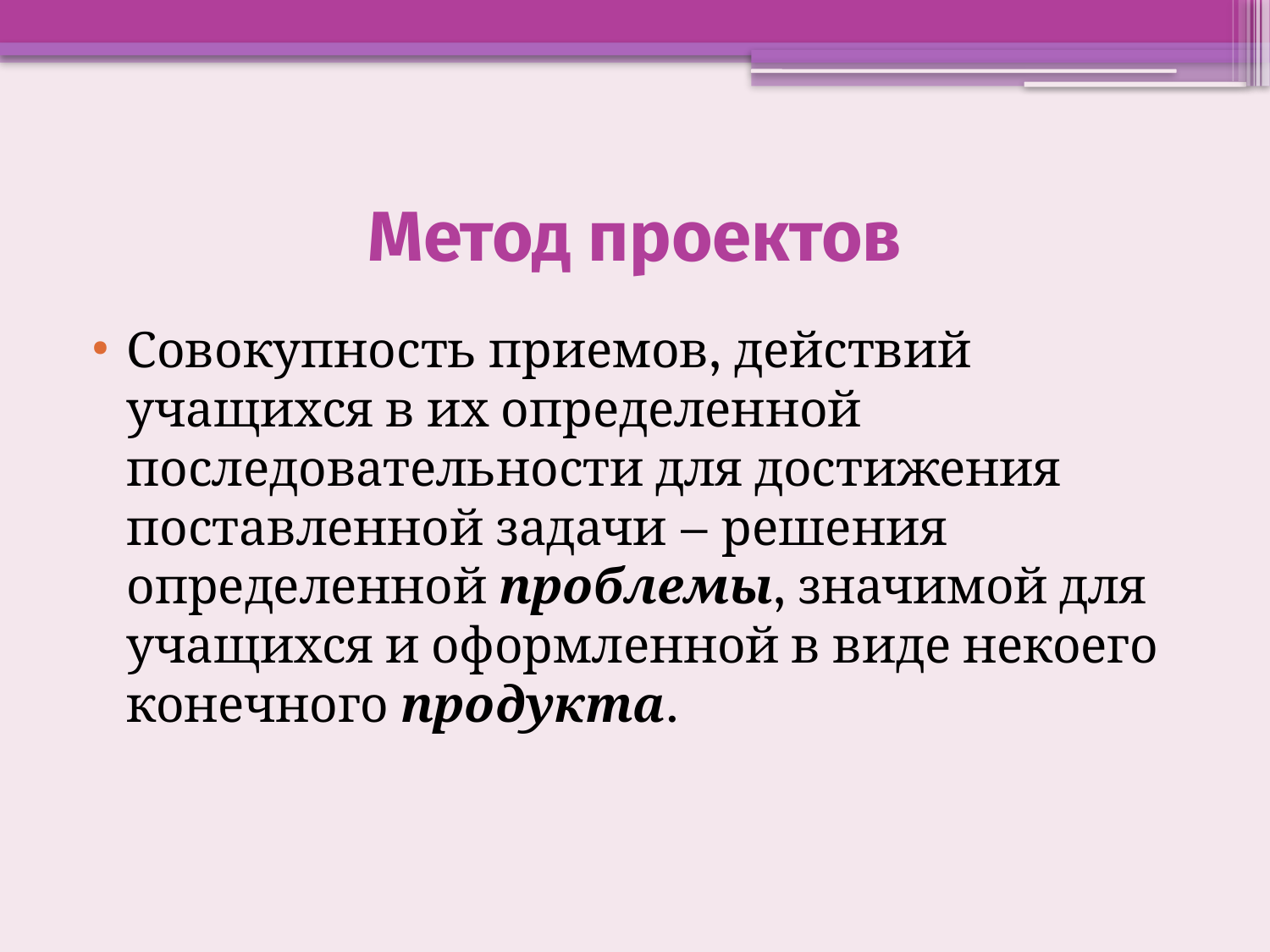

# Метод проектов
Совокупность приемов, действий учащихся в их определенной последовательности для достижения поставленной задачи – решения определенной проблемы, значимой для учащихся и оформленной в виде некоего конечного продукта.